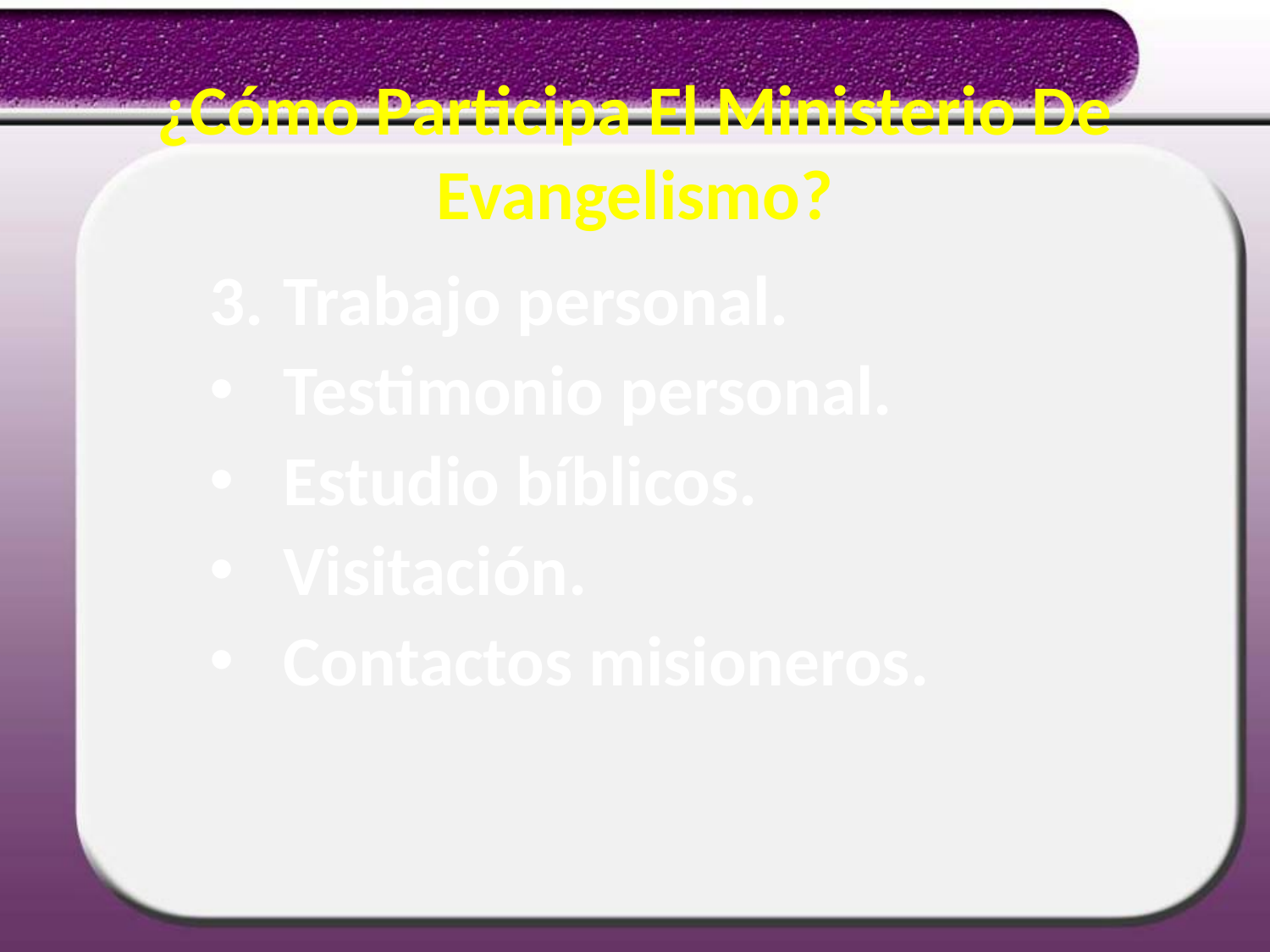

# ¿Cómo Participa El Ministerio De Evangelismo?
Trabajo personal.
Testimonio personal.
Estudio bíblicos.
Visitación.
Contactos misioneros.